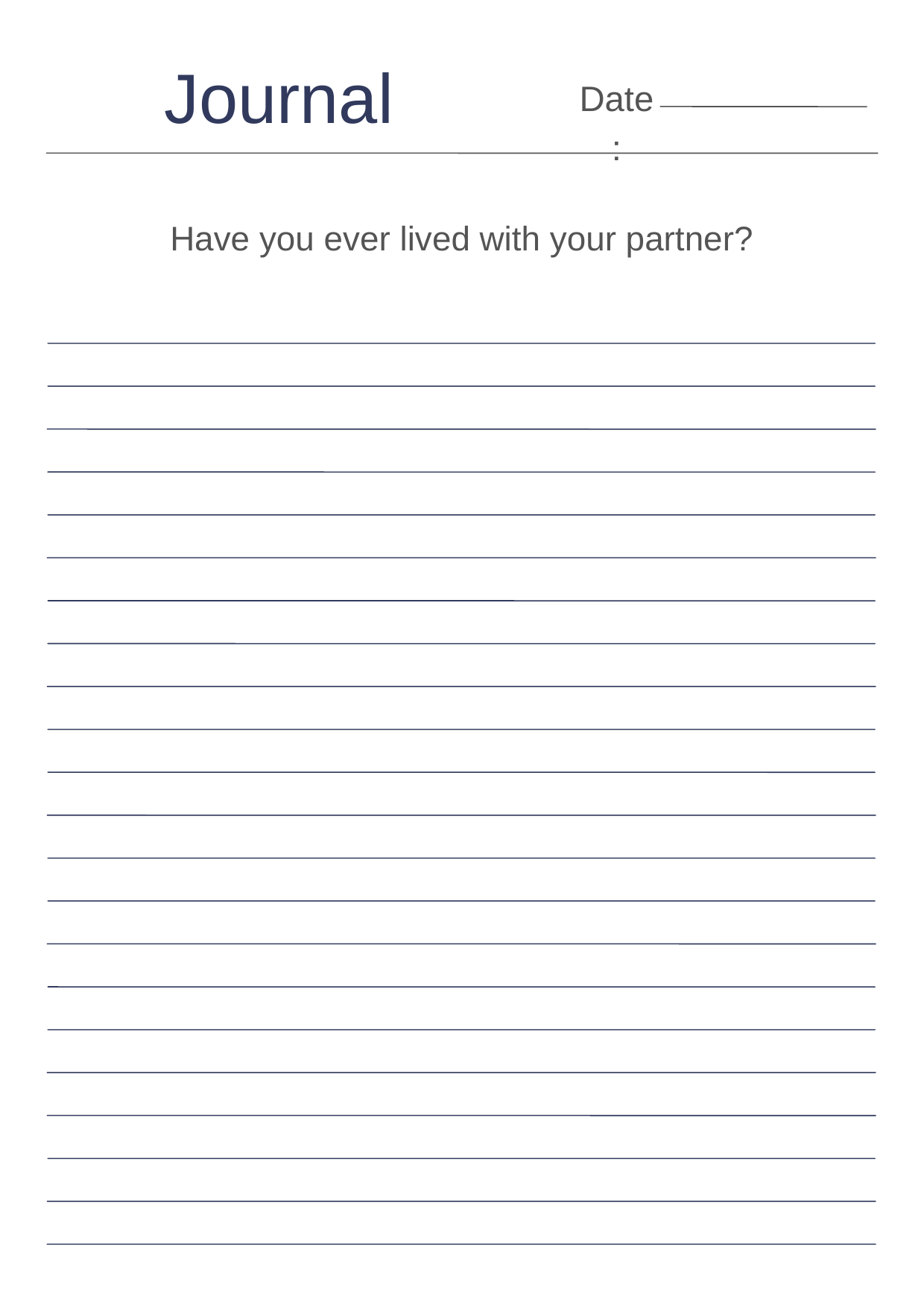

Journal
Date:

Have you ever lived with your partner?